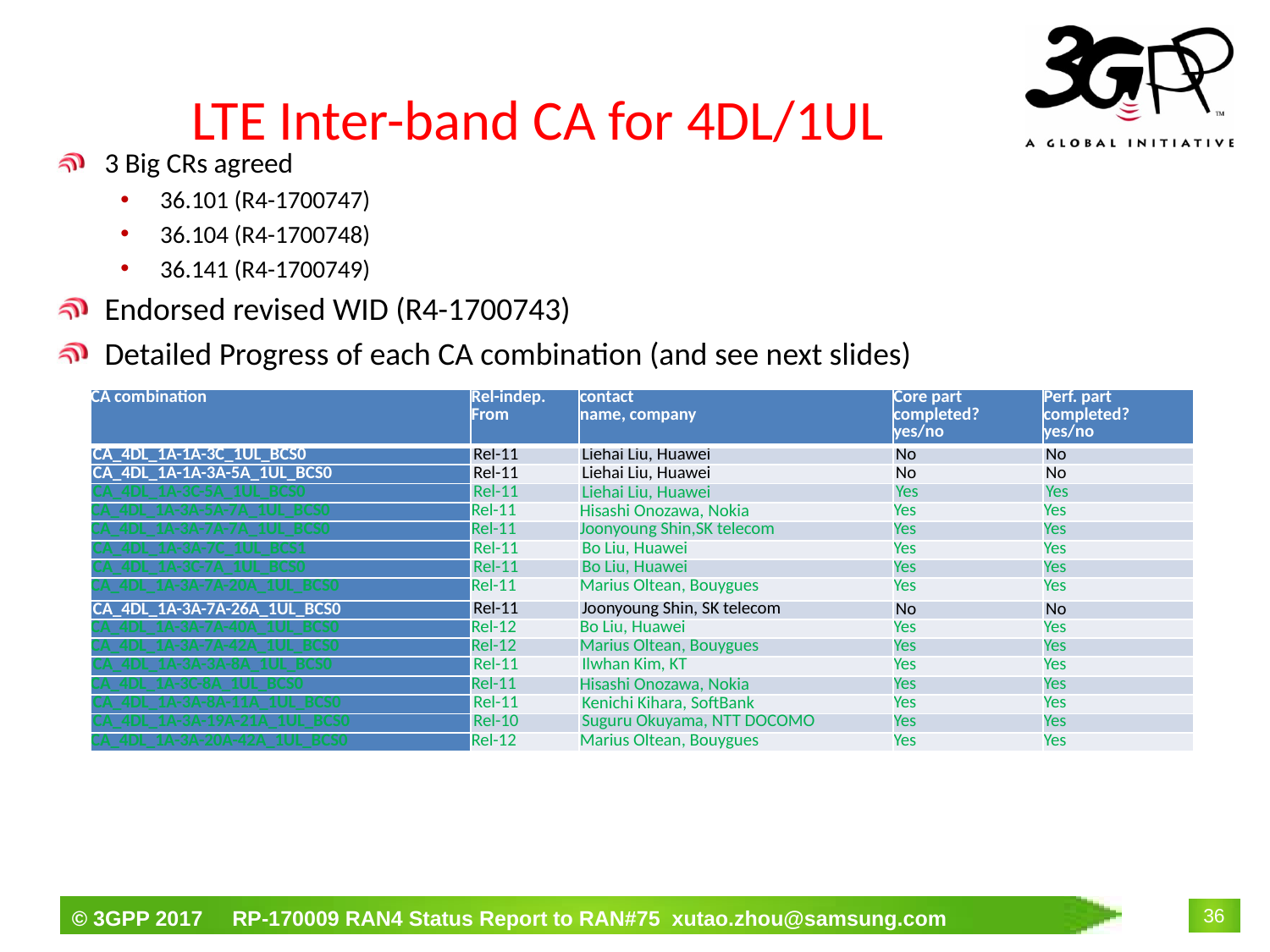

# LTE Inter-band CA for 4DL/1UL
3 Big CRs agreed
36.101 (R4-1700747)
36.104 (R4-1700748)
36.141 (R4-1700749)
Endorsed revised WID (R4-1700743)
Detailed Progress of each CA combination (and see next slides)

| CA combination | Rel-indep. From | contact name, company | Core part completed? yes/no | Perf. part completed? yes/no |
| --- | --- | --- | --- | --- |
| CA\_4DL\_1A-1A-3C\_1UL\_BCS0 | Rel-11 | Liehai Liu, Huawei | No | No |
| CA\_4DL\_1A-1A-3A-5A\_1UL\_BCS0 | Rel-11 | Liehai Liu, Huawei | No | No |
| CA\_4DL\_1A-3C-5A\_1UL\_BCS0 | Rel-11 | Liehai Liu, Huawei | Yes | Yes |
| CA\_4DL\_1A-3A-5A-7A\_1UL\_BCS0 | Rel-11 | Hisashi Onozawa, Nokia | Yes | Yes |
| CA\_4DL\_1A-3A-7A-7A\_1UL\_BCS0 | Rel-11 | Joonyoung Shin,SK telecom | Yes | Yes |
| CA\_4DL\_1A-3A-7C\_1UL\_BCS1 | Rel-11 | Bo Liu, Huawei | Yes | Yes |
| CA\_4DL\_1A-3C-7A\_1UL\_BCS0 | Rel-11 | Bo Liu, Huawei | Yes | Yes |
| CA\_4DL\_1A-3A-7A-20A\_1UL\_BCS0 | Rel-11 | Marius Oltean, Bouygues | Yes | Yes |
| CA\_4DL\_1A-3A-7A-26A\_1UL\_BCS0 | Rel-11 | Joonyoung Shin, SK telecom | No | No |
| CA\_4DL\_1A-3A-7A-40A\_1UL\_BCS0 | Rel-12 | Bo Liu, Huawei | Yes | Yes |
| CA\_4DL\_1A-3A-7A-42A\_1UL\_BCS0 | Rel-12 | Marius Oltean, Bouygues | Yes | Yes |
| CA\_4DL\_1A-3A-3A-8A\_1UL\_BCS0 | Rel-11 | Ilwhan Kim, KT | Yes | Yes |
| CA\_4DL\_1A-3C-8A\_1UL\_BCS0 | Rel-11 | Hisashi Onozawa, Nokia | Yes | Yes |
| CA\_4DL\_1A-3A-8A-11A\_1UL\_BCS0 | Rel-11 | Kenichi Kihara, SoftBank | Yes | Yes |
| CA\_4DL\_1A-3A-19A-21A\_1UL\_BCS0 | Rel-10 | Suguru Okuyama, NTT DOCOMO | Yes | Yes |
| CA\_4DL\_1A-3A-20A-42A\_1UL\_BCS0 | Rel-12 | Marius Oltean, Bouygues | Yes | Yes |